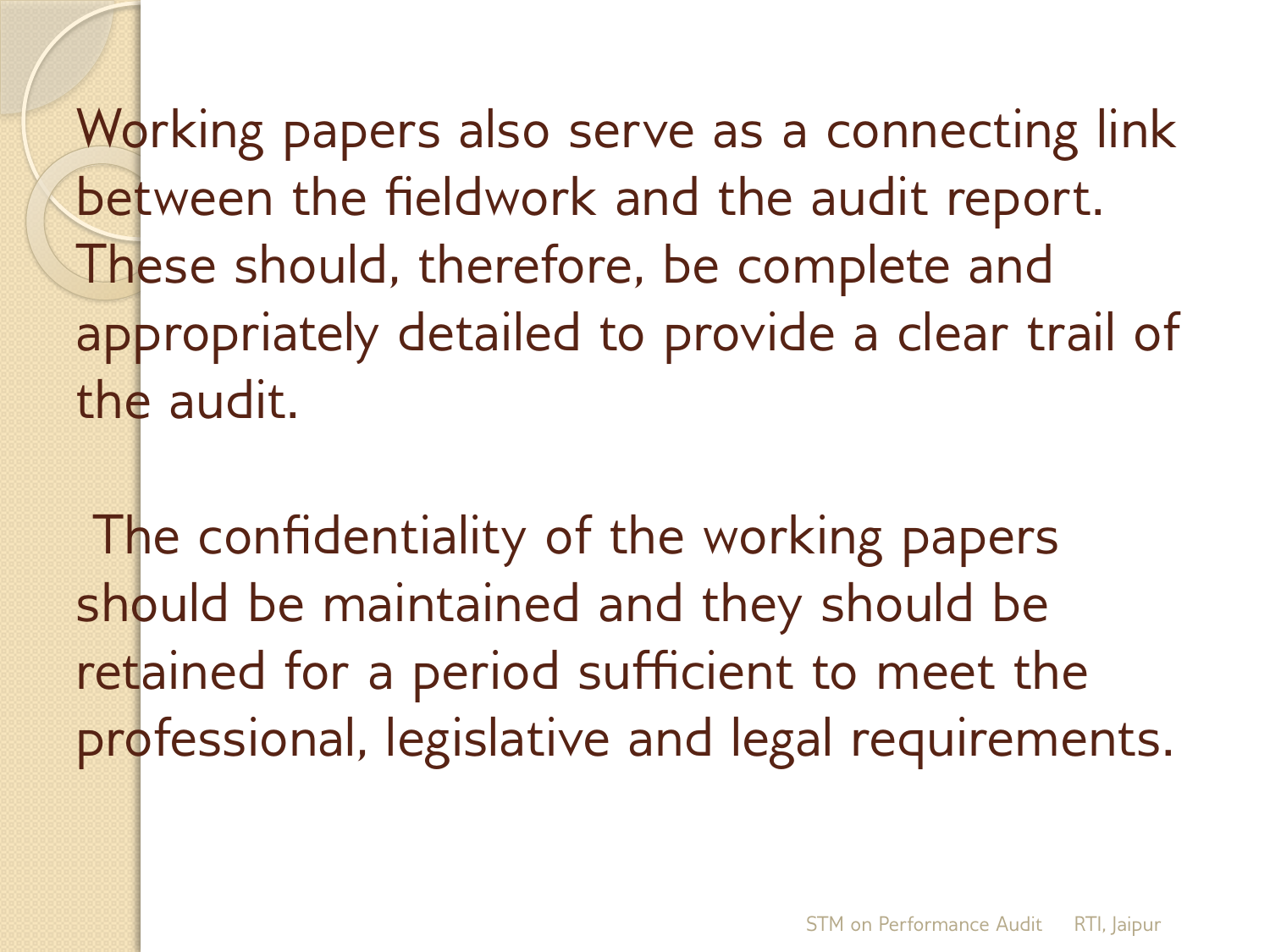

# Working papers also serve as a connecting link between the fieldwork and the audit report. These should, therefore, be complete and appropriately detailed to provide a clear trail of the audit. The confidentiality of the working papers should be maintained and they should be retained for a period sufficient to meet the professional, legislative and legal requirements.
STM on Performance Audit     RTI, Jaipur